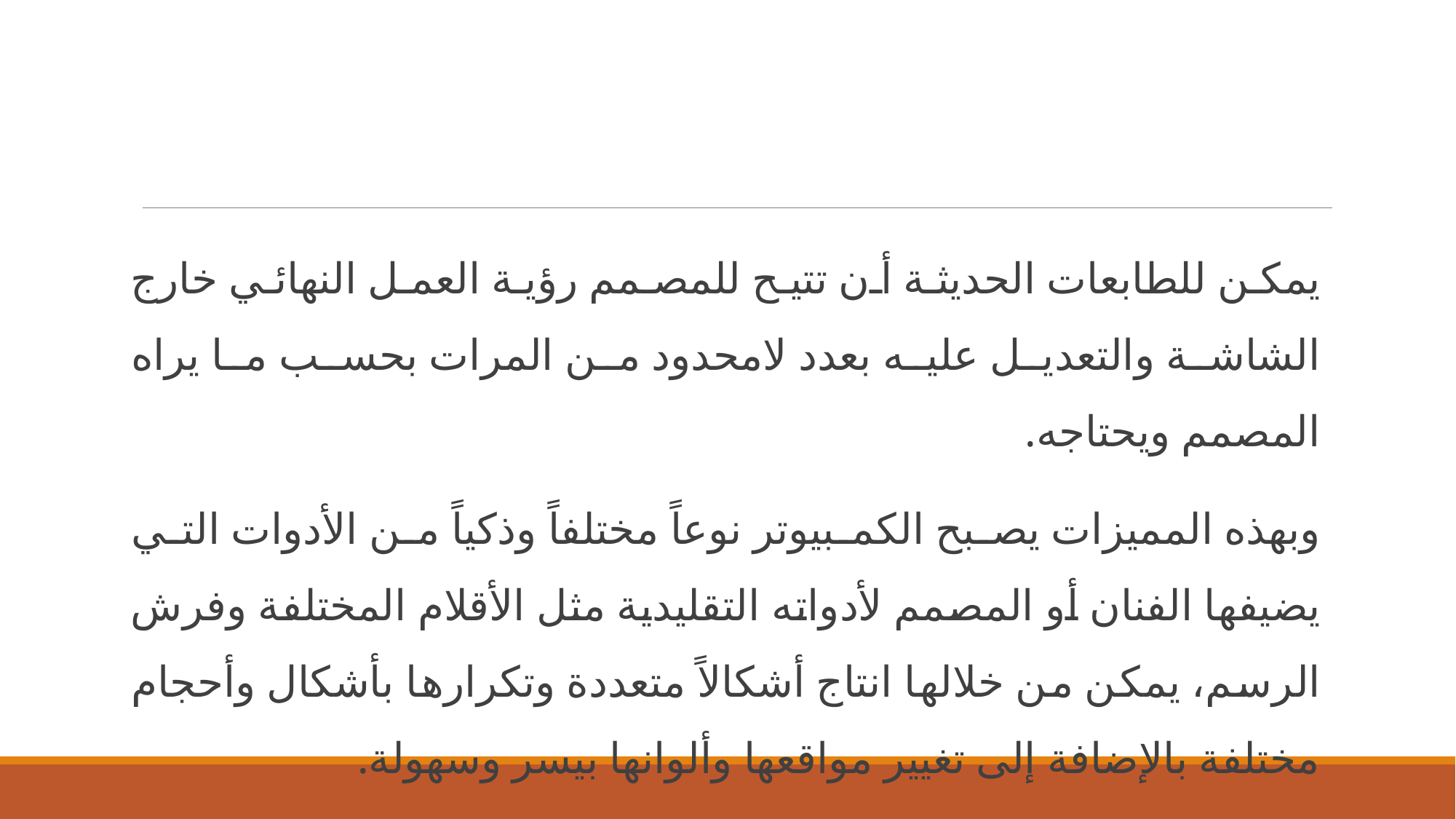

يمكن للطابعات الحديثة أن تتيح للمصمم رؤية العمل النهائي خارج الشاشة والتعديل عليه بعدد لامحدود من المرات بحسب ما يراه المصمم ويحتاجه.
وبهذه المميزات يصبح الكمبيوتر نوعاً مختلفاً وذكياً من الأدوات التي يضيفها الفنان أو المصمم لأدواته التقليدية مثل الأقلام المختلفة وفرش الرسم، يمكن من خلالها انتاج أشكالاً متعددة وتكرارها بأشكال وأحجام مختلفة بالإضافة إلى تغيير مواقعها وألوانها بيسر وسهولة.